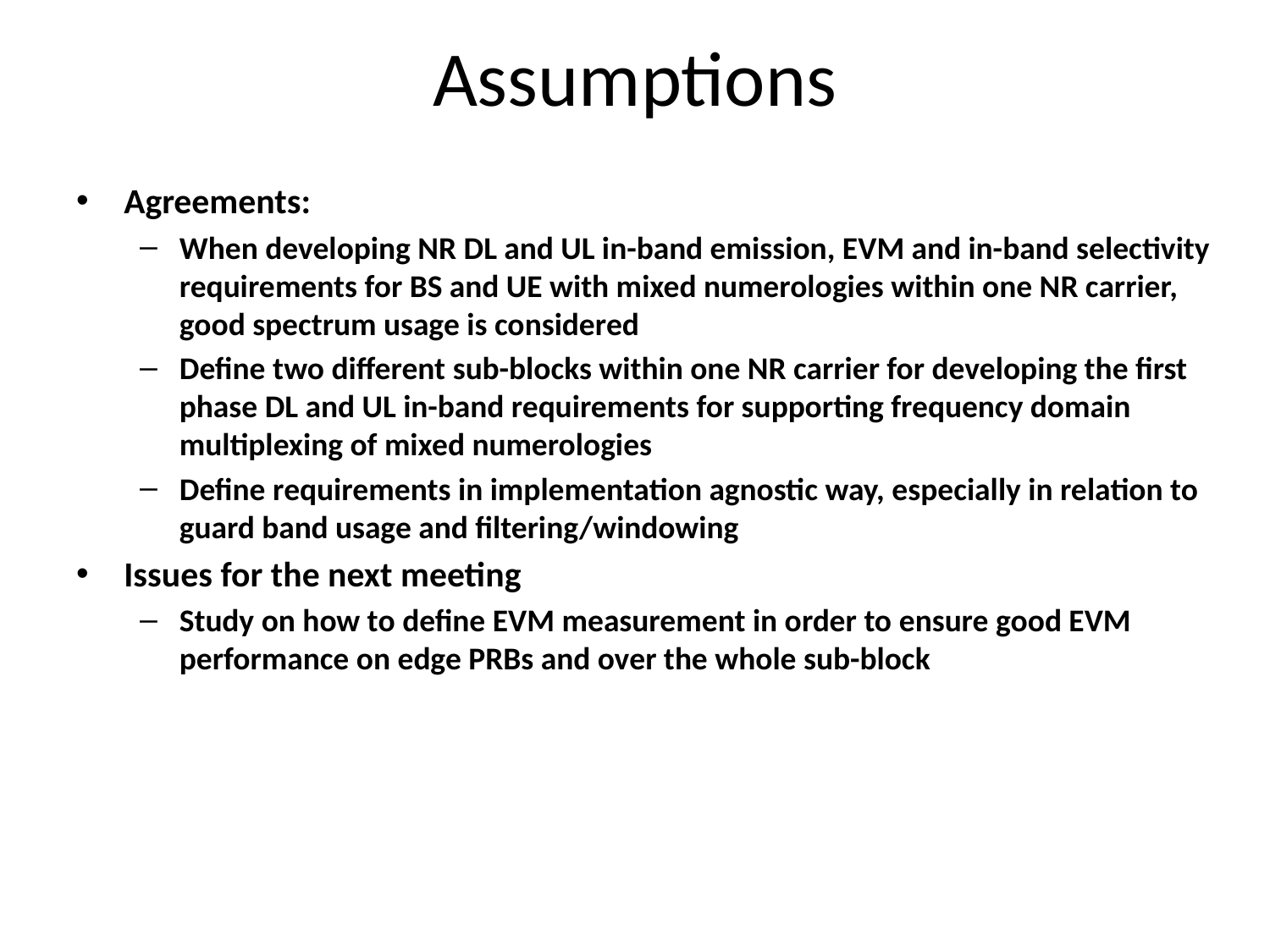

# Assumptions
Agreements:
When developing NR DL and UL in-band emission, EVM and in-band selectivity requirements for BS and UE with mixed numerologies within one NR carrier, good spectrum usage is considered
Define two different sub-blocks within one NR carrier for developing the first phase DL and UL in-band requirements for supporting frequency domain multiplexing of mixed numerologies
Define requirements in implementation agnostic way, especially in relation to guard band usage and filtering/windowing
Issues for the next meeting
Study on how to define EVM measurement in order to ensure good EVM performance on edge PRBs and over the whole sub-block